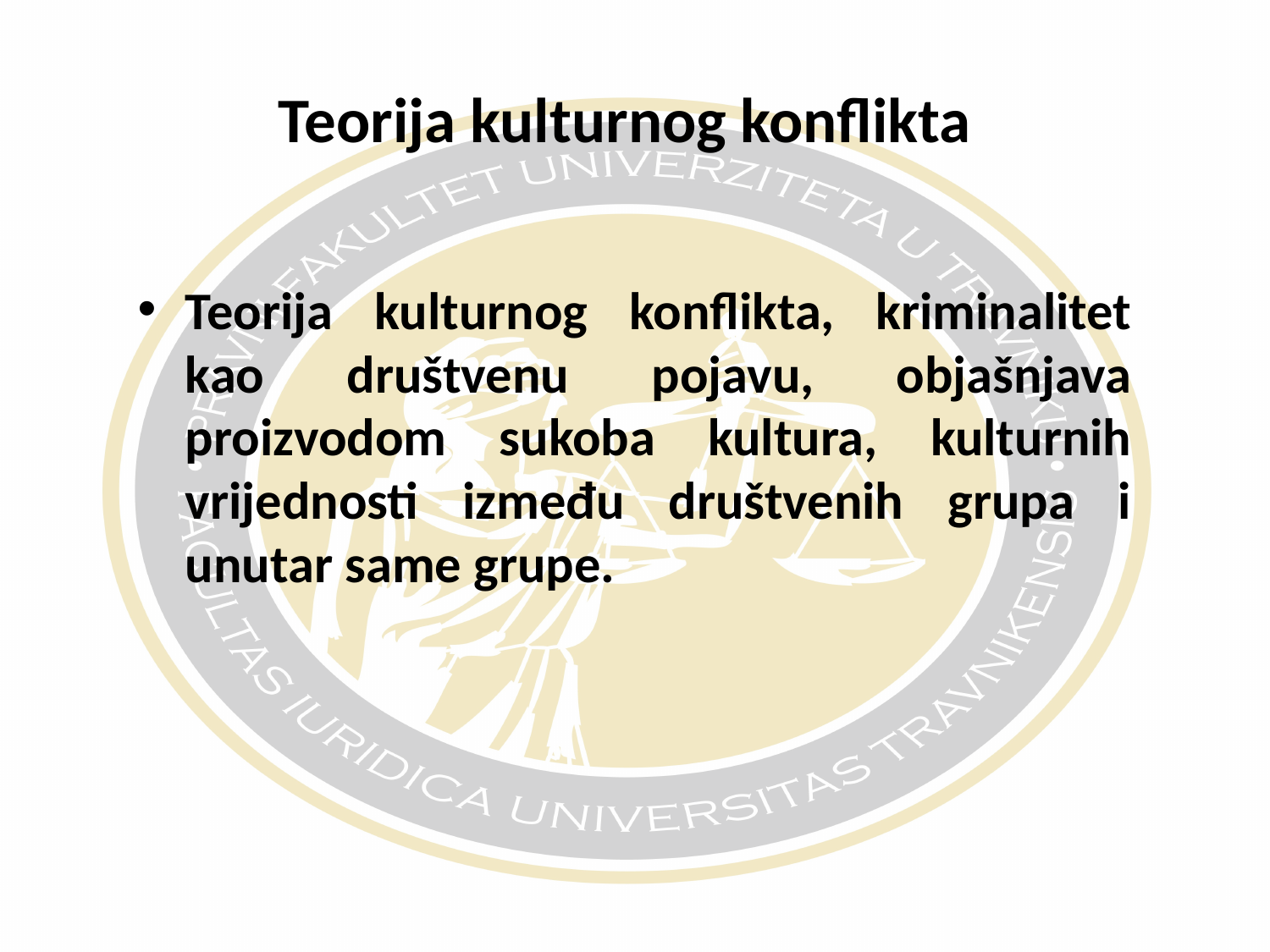

# Teorija kulturnog konflikta

Teorija kulturnog konflikta, kriminalitet kao društvenu pojavu, objašnjava proizvodom sukoba kultura, kulturnih vrijednosti između društvenih grupa i unutar same grupe.